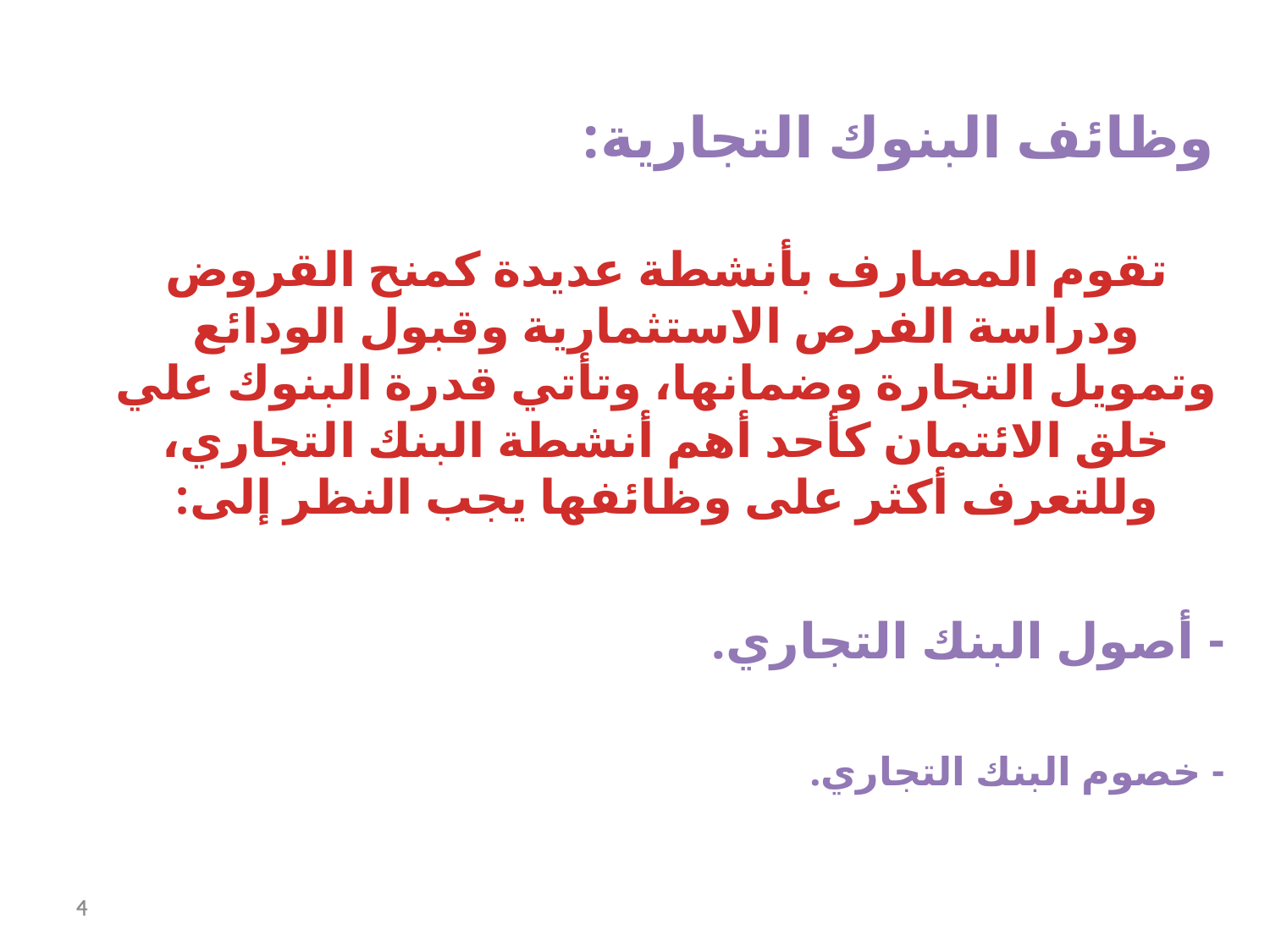

وظائف البنوك التجارية:
تقوم المصارف بأنشطة عديدة كمنح القروض ودراسة الفرص الاستثمارية وقبول الودائع وتمويل التجارة وضمانها، وتأتي قدرة البنوك علي خلق الائتمان كأحد أهم أنشطة البنك التجاري، وللتعرف أكثر على وظائفها يجب النظر إلى:

- أصول البنك التجاري.

- خصوم البنك التجاري.

4